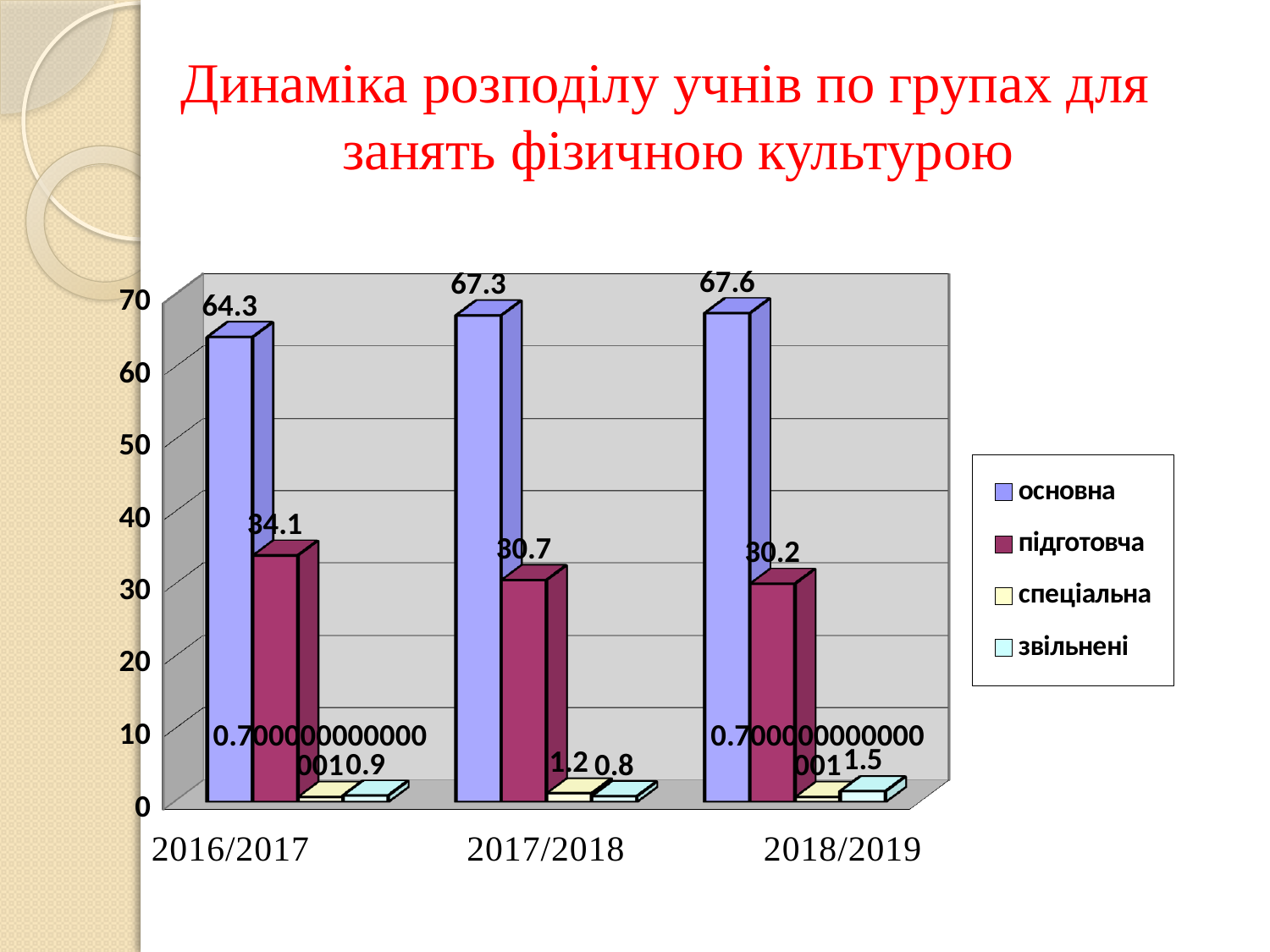

Динаміка розподілу учнів по групах для занять фізичною культурою

[unsupported chart]